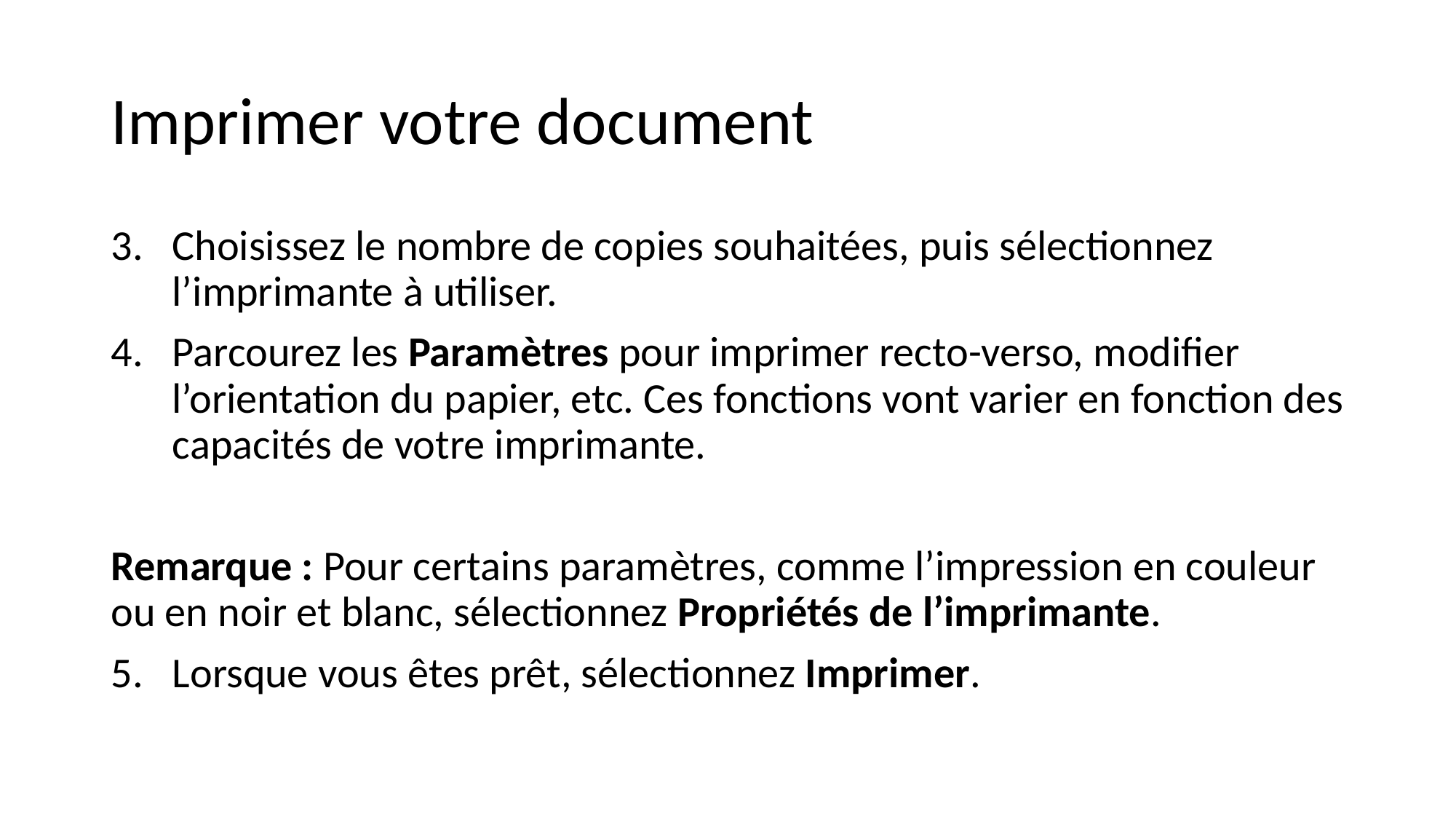

# Imprimer votre document
Choisissez le nombre de copies souhaitées, puis sélectionnez l’imprimante à utiliser.
Parcourez les Paramètres pour imprimer recto-verso, modifier l’orientation du papier, etc. Ces fonctions vont varier en fonction des capacités de votre imprimante.

Remarque : Pour certains paramètres, comme l’impression en couleur ou en noir et blanc, sélectionnez Propriétés de l’imprimante.
Lorsque vous êtes prêt, sélectionnez Imprimer.